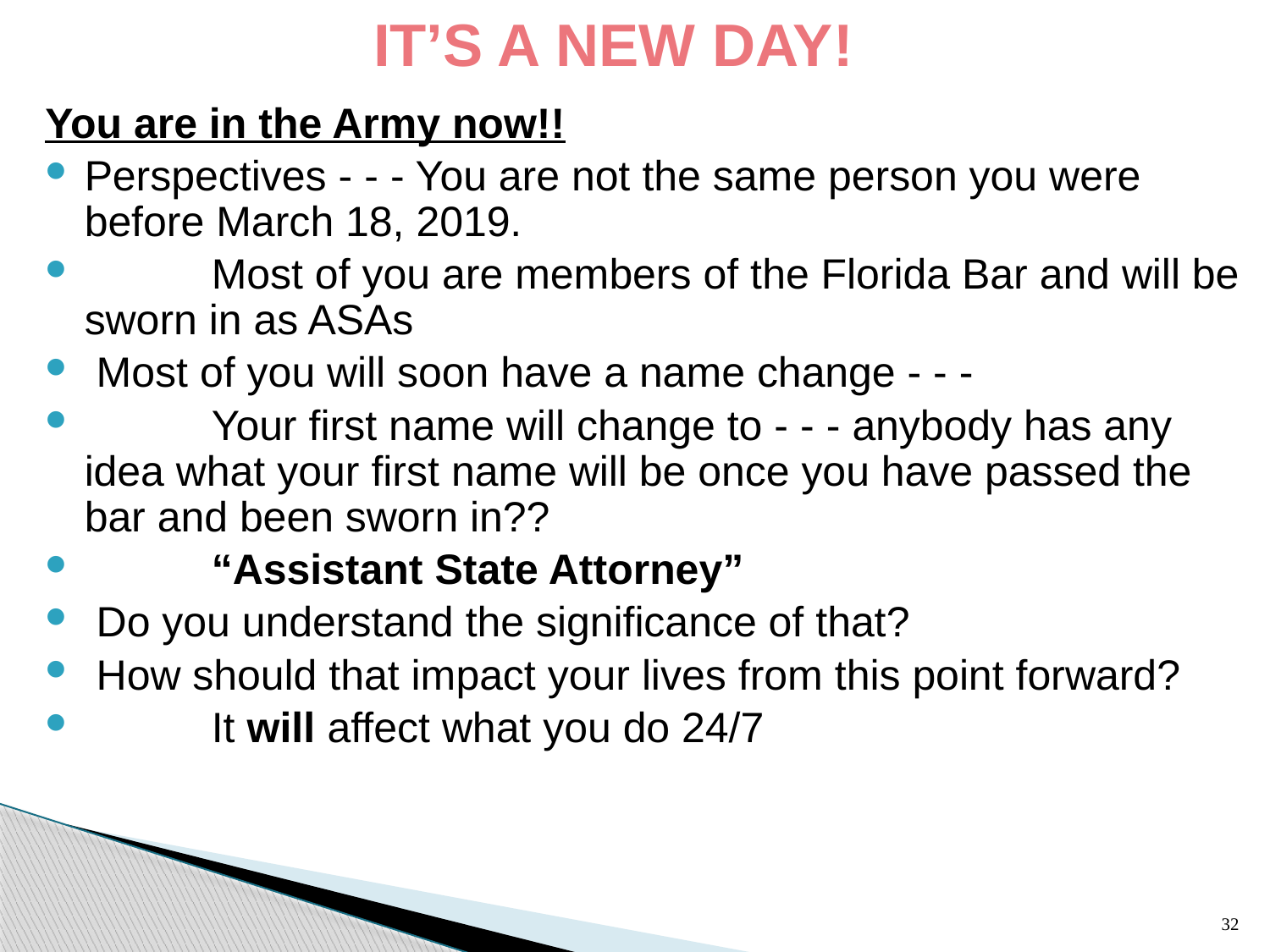

# IT’S A NEW DAY!
You are in the Army now!!
Perspectives - - - You are not the same person you were before March 18, 2019.
	Most of you are members of the Florida Bar and will be sworn in as ASAs
 Most of you will soon have a name change - - -
	Your first name will change to - - - anybody has any idea what your first name will be once you have passed the bar and been sworn in??
	“Assistant State Attorney”
 Do you understand the significance of that?
 How should that impact your lives from this point forward?
	It will affect what you do 24/7

32